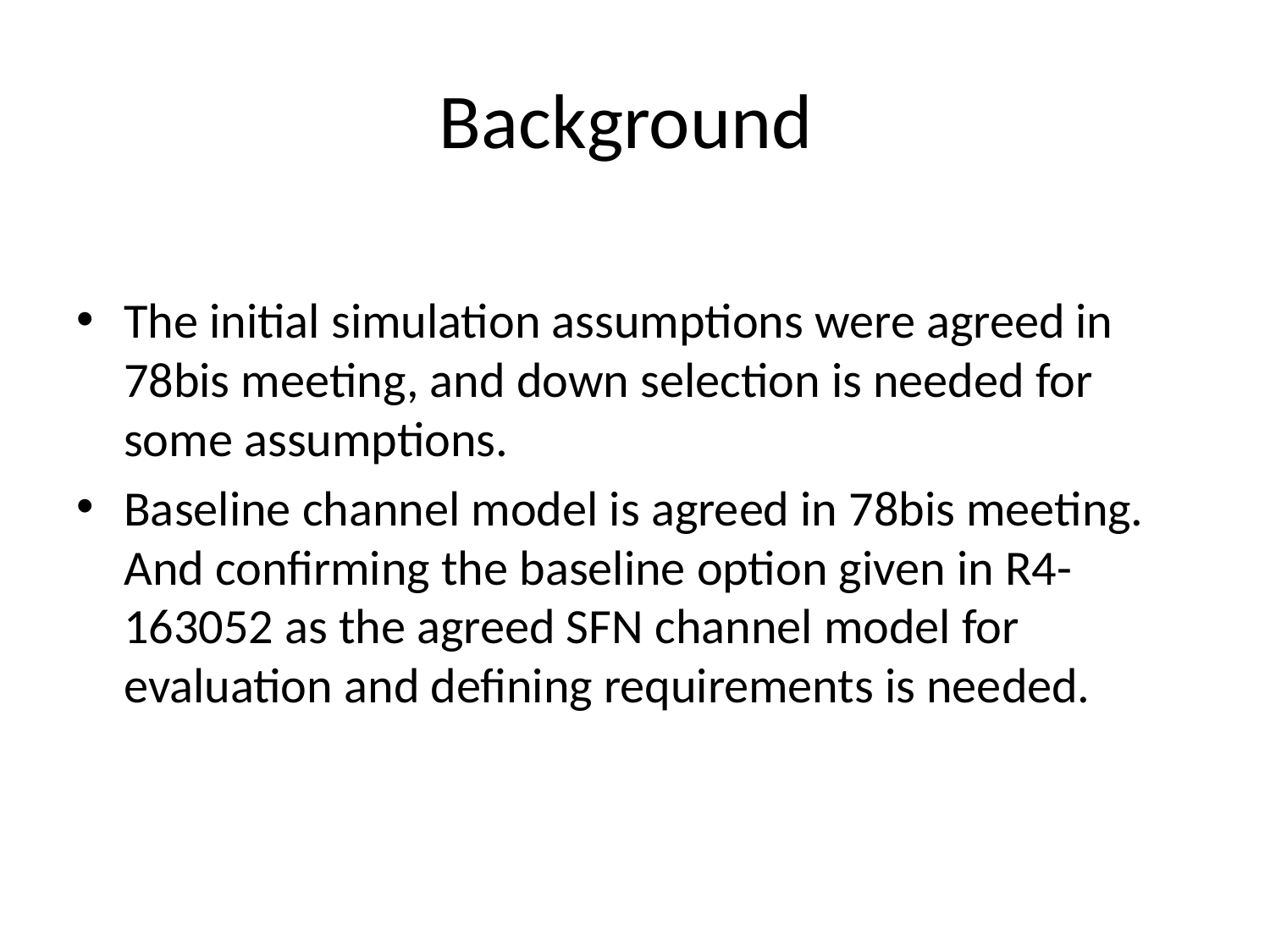

# Background

The initial simulation assumptions were agreed in 78bis meeting, and down selection is needed for some assumptions.
Baseline channel model is agreed in 78bis meeting. And confirming the baseline option given in R4-163052 as the agreed SFN channel model for evaluation and defining requirements is needed.